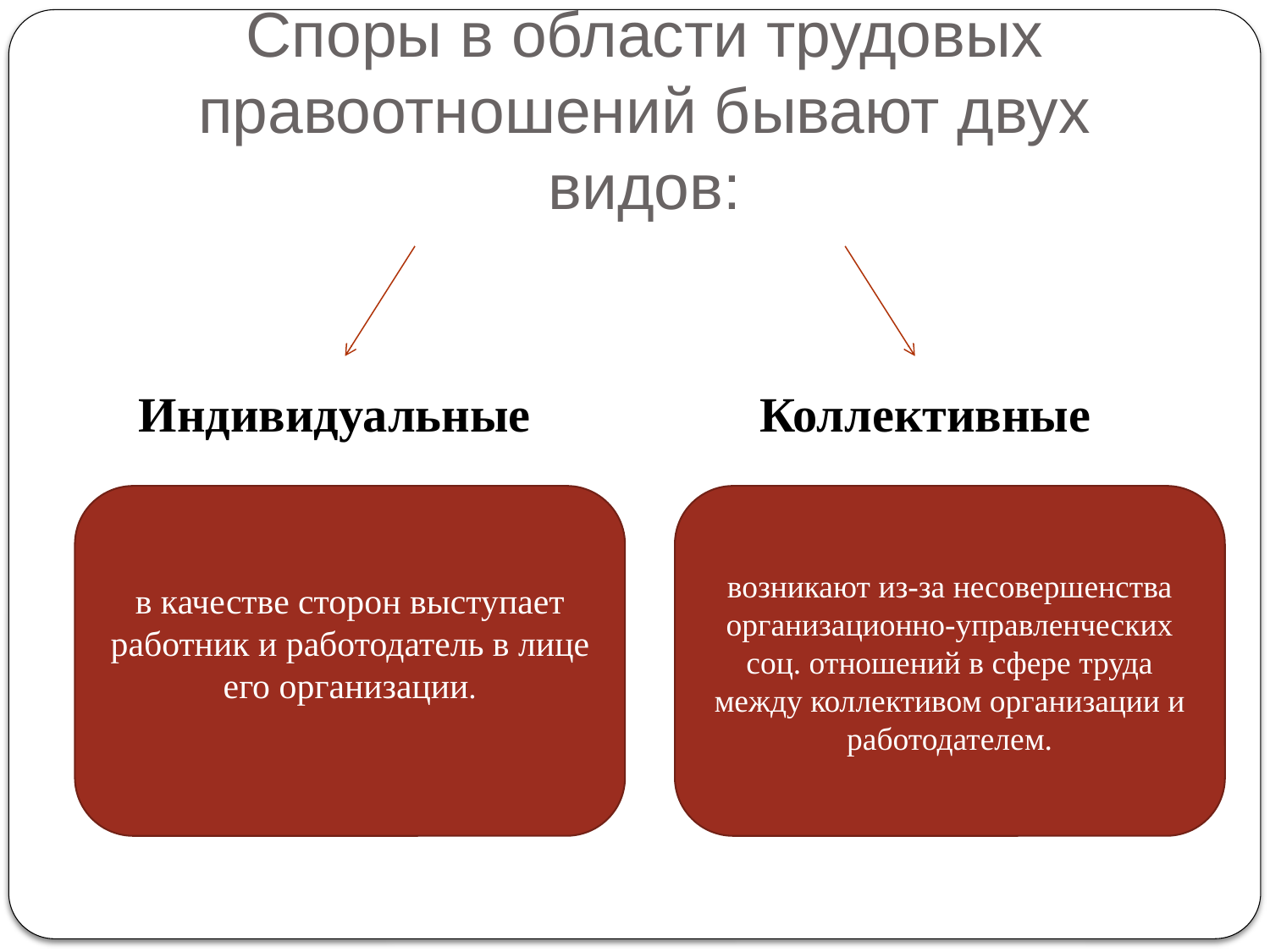

# Споры в области трудовых правоотношений бывают двух видов:
Индивидуальные

Коллективные
в качестве сторон выступает работник и работодатель в лице его организации.

возникают из-за несовершенства организационно-управленческих соц. отношений в сфере труда между коллективом организации и работодателем.